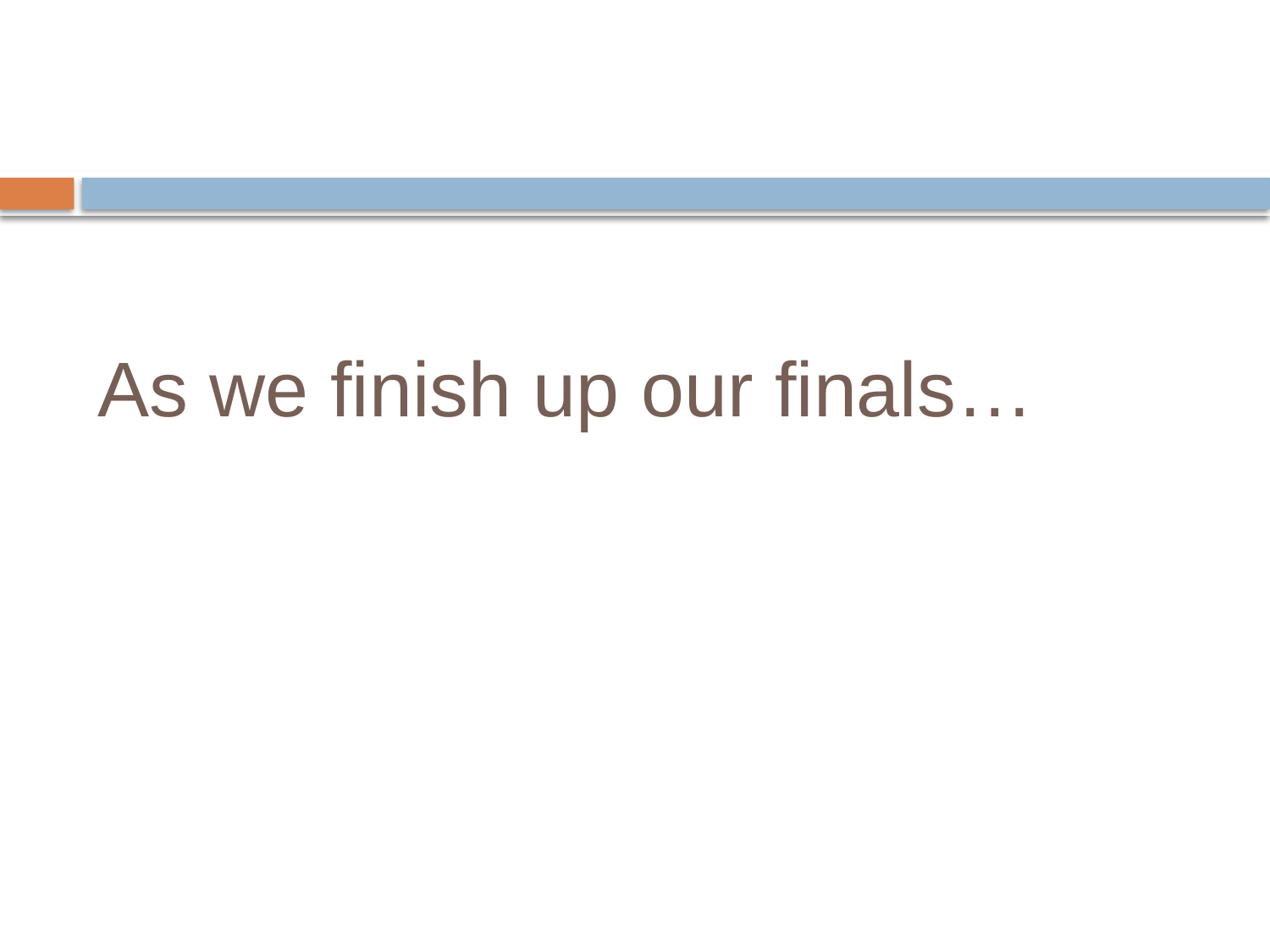

# As we finish up our finals…